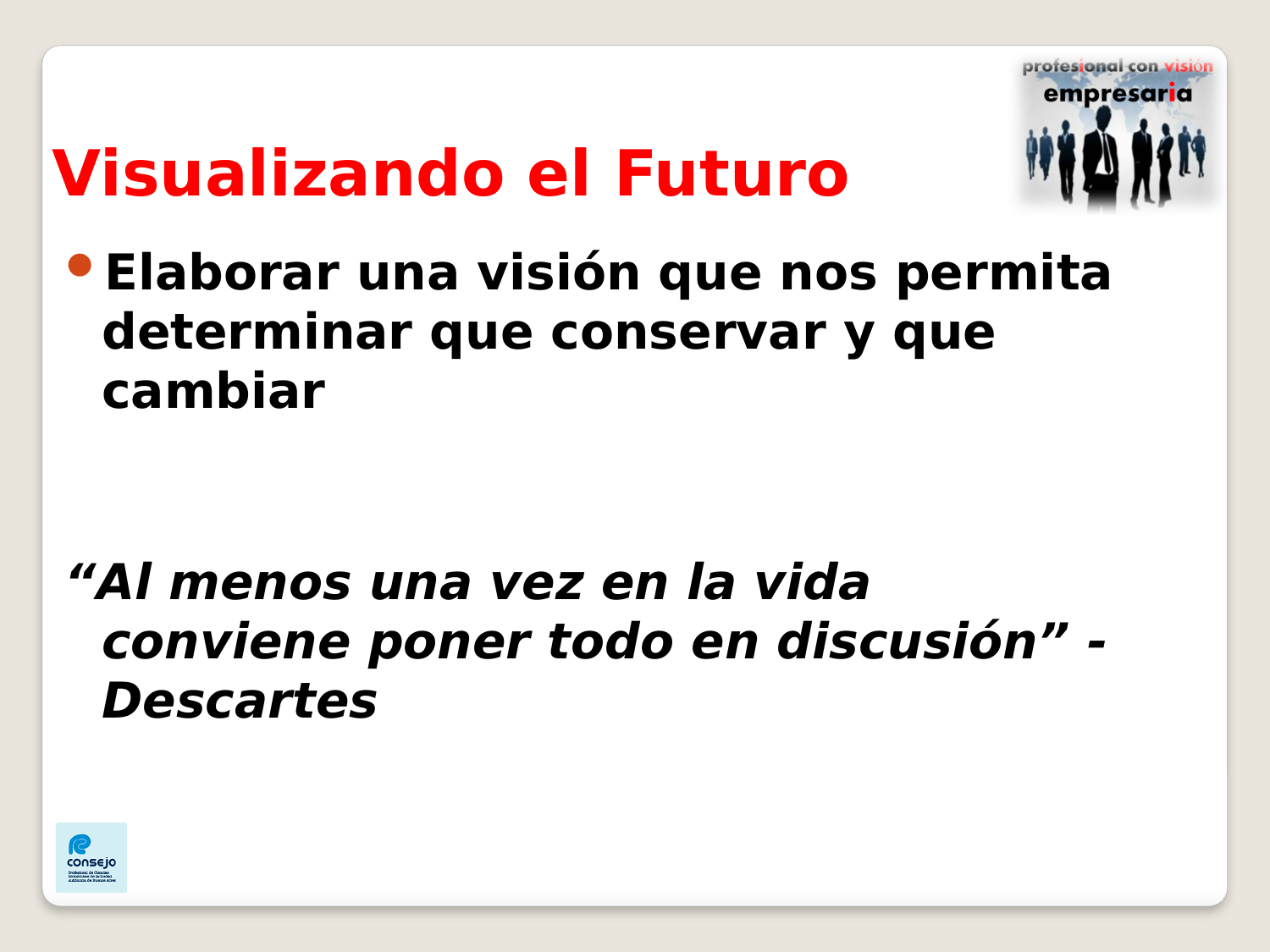

Visualizando el Futuro
Elaborar una visión que nos permita determinar que conservar y que cambiar

“Al menos una vez en la vida conviene poner todo en discusión” - Descartes